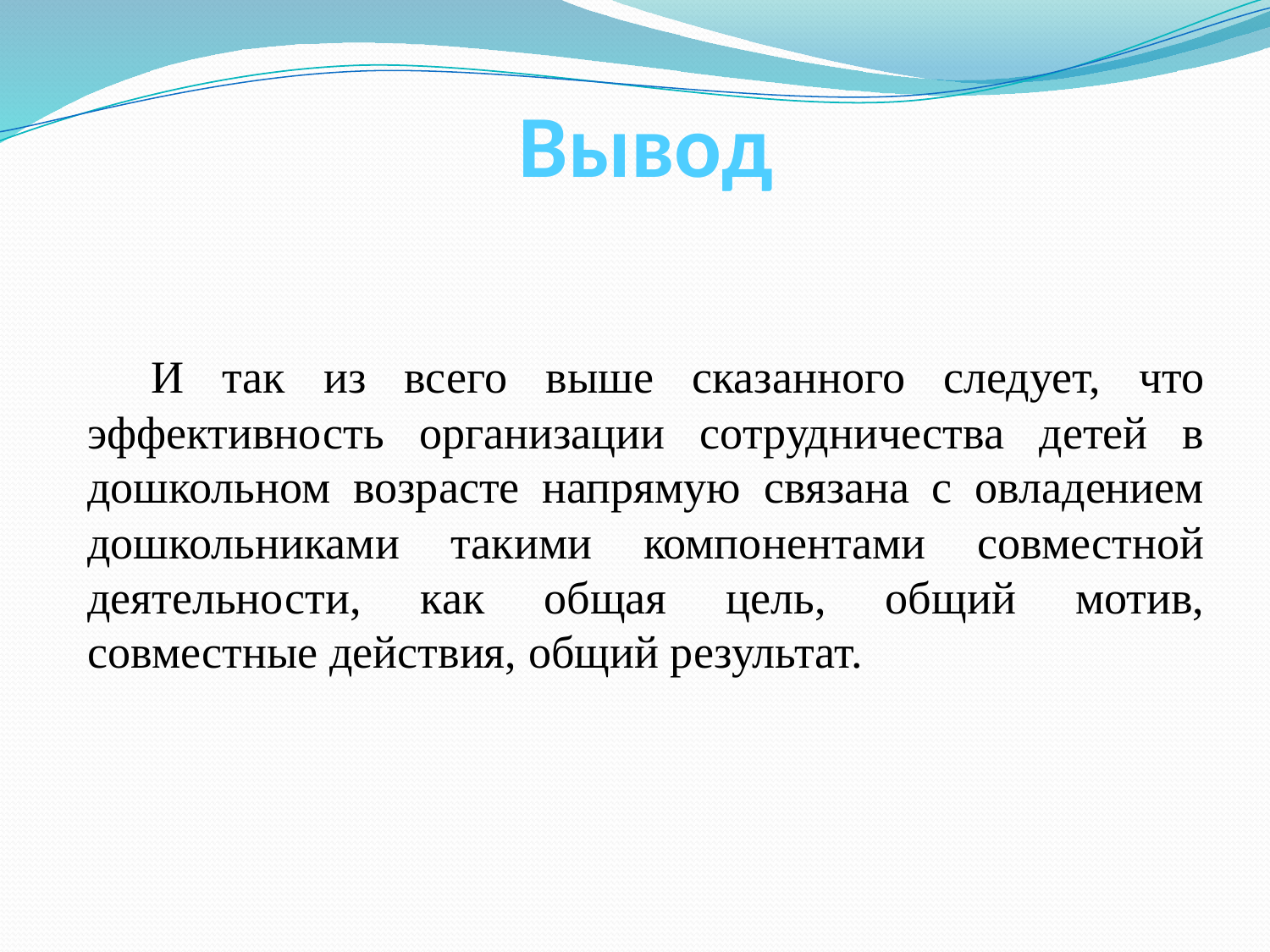

# Вывод
И так из всего выше сказанного следует, что эффективность организации сотрудничества детей в дошкольном возрасте напрямую связана с овладением дошкольниками такими компонентами совместной деятельности, как общая цель, общий мотив, совместные действия, общий результат.